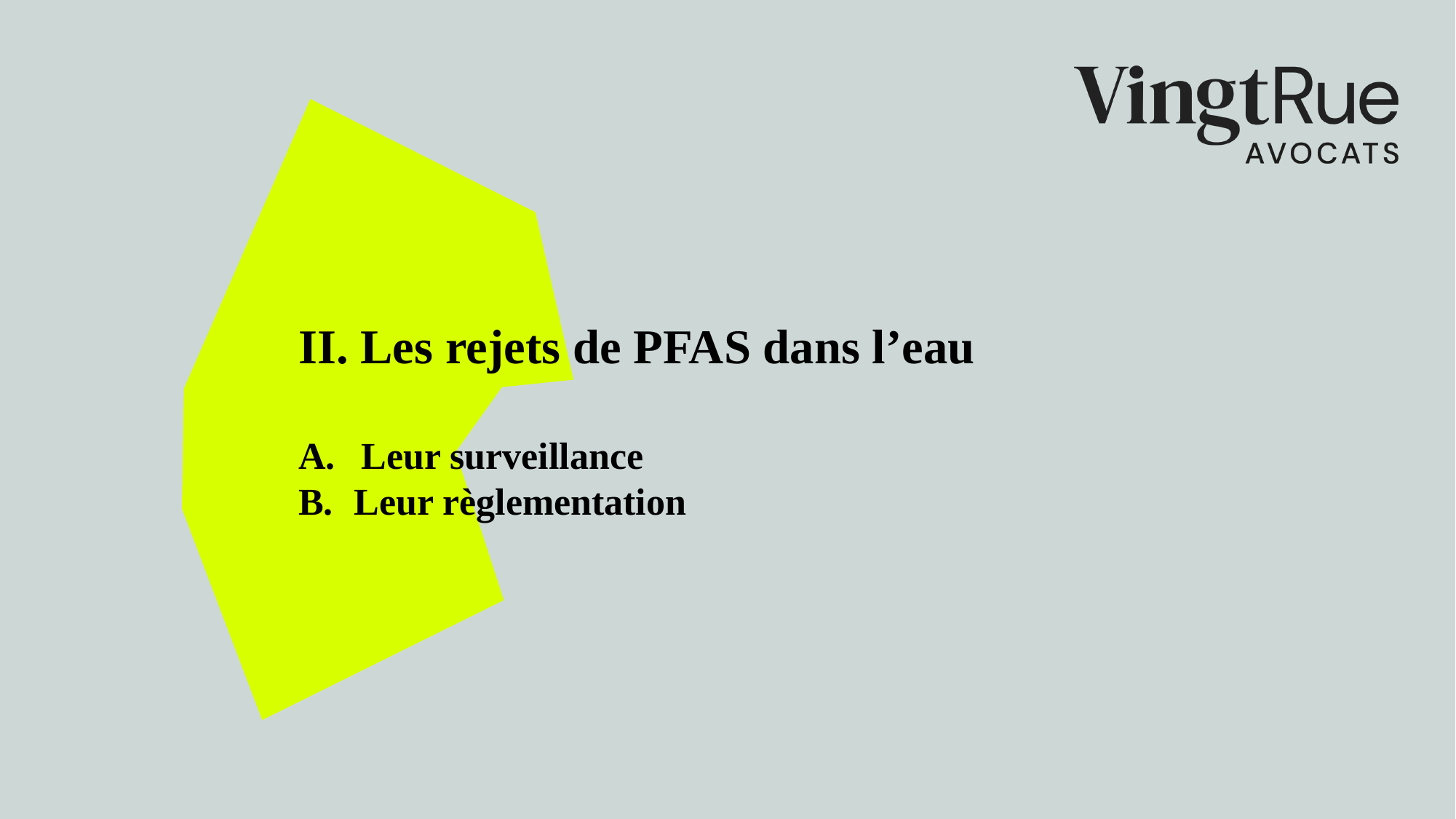

II. Les rejets de PFAS dans l’eau

Leur surveillance
Leur règlementation